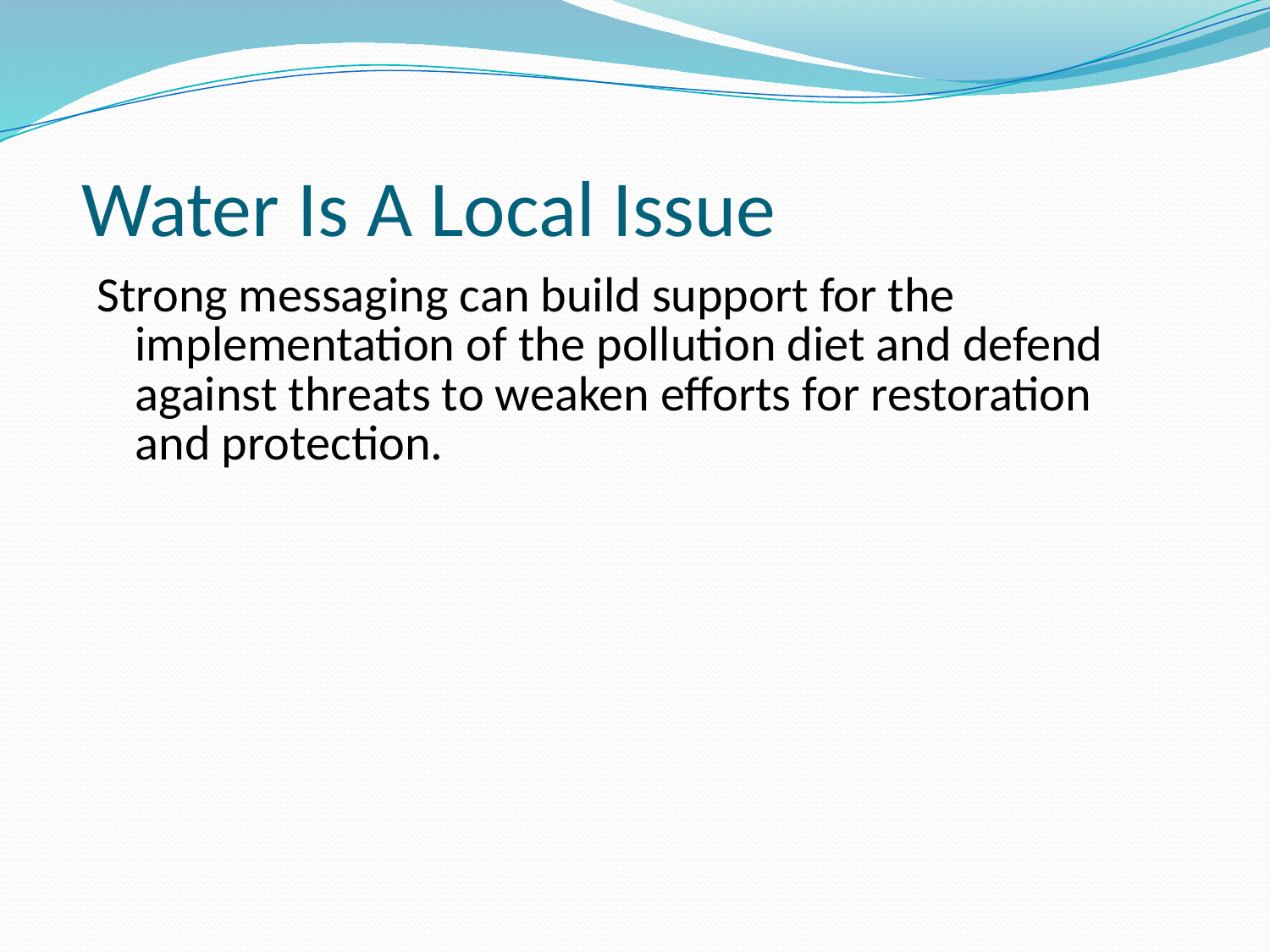

# Water Is A Local Issue
Strong messaging can build support for the implementation of the pollution diet and defend against threats to weaken efforts for restoration and protection.